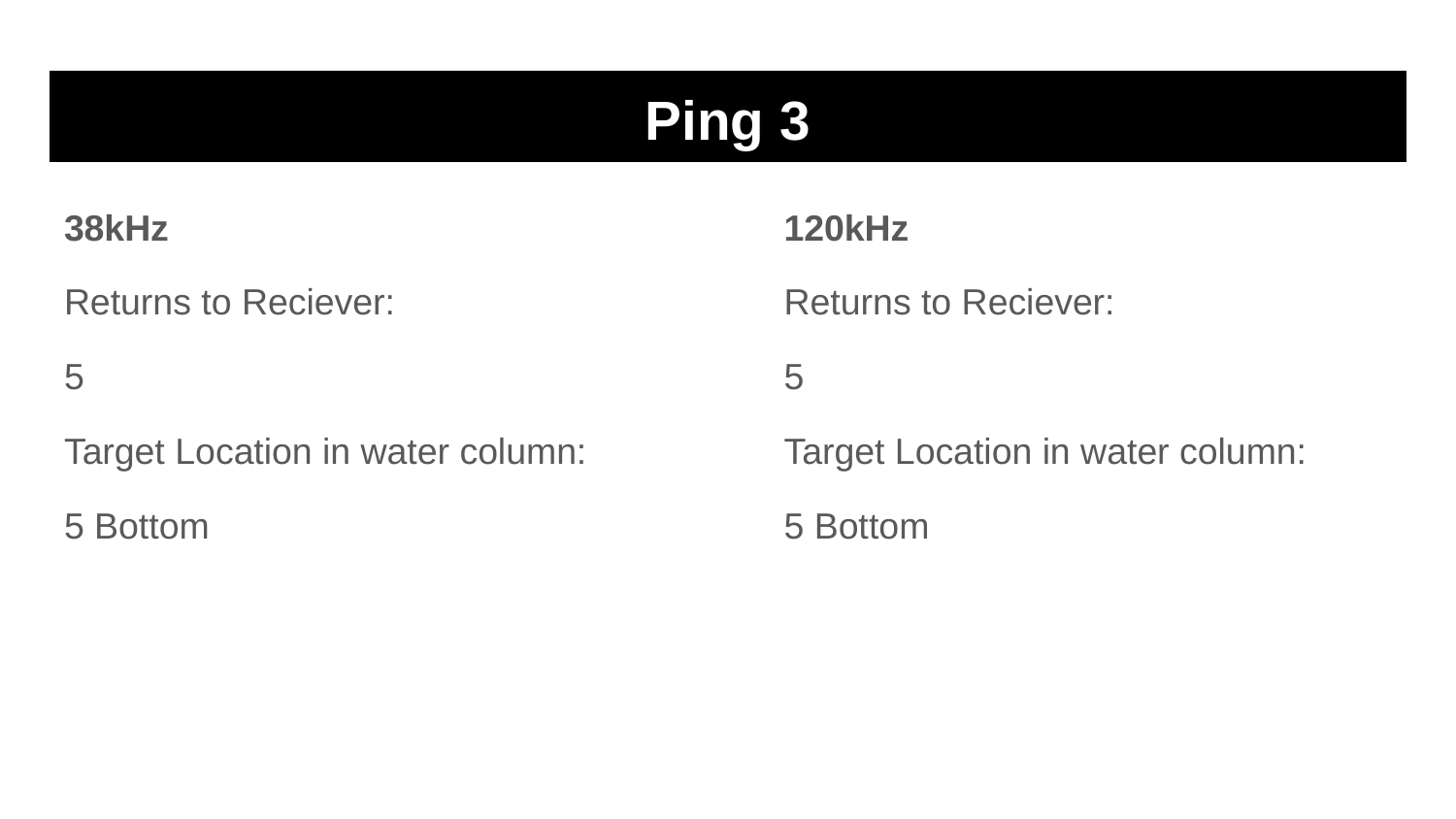

# Ping 3
38kHz
Returns to Reciever:
5
Target Location in water column:
5 Bottom
120kHz
Returns to Reciever:
5
Target Location in water column:
5 Bottom